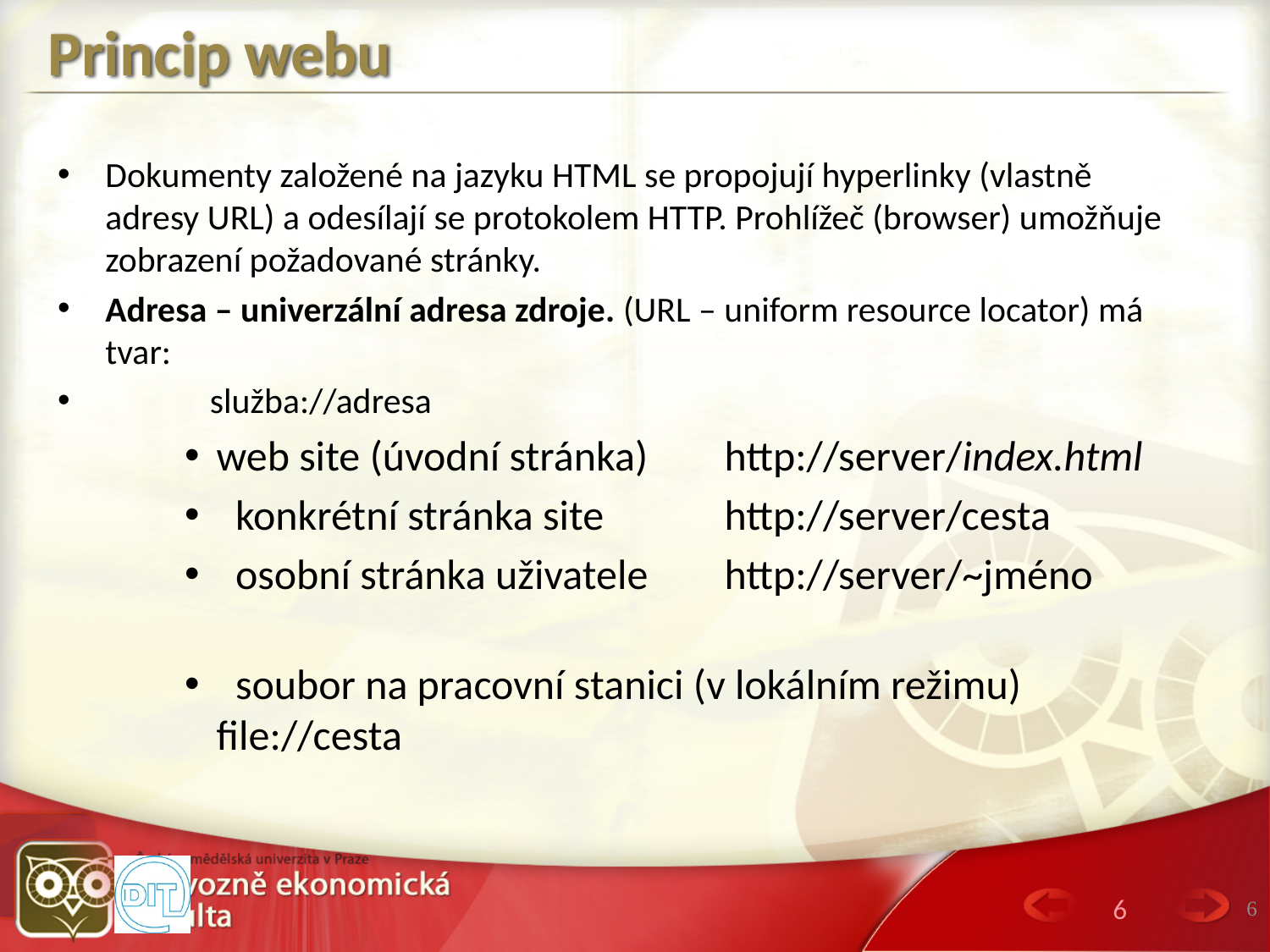

# Princip webu
Dokumenty založené na jazyku HTML se propojují hyperlinky (vlastně adresy URL) a odesílají se protokolem HTTP. Prohlížeč (browser) umožňuje zobrazení požadované stránky.
Adresa – univerzální adresa zdroje. (URL – uniform resource locator) má tvar:
             služba://adresa
web site (úvodní stránka) 	http://server/index.html
  konkrétní stránka site	http://server/cesta
  osobní stránka uživatele  	http://server/~jméno
  soubor na pracovní stanici (v lokálním režimu)     file://cesta
6